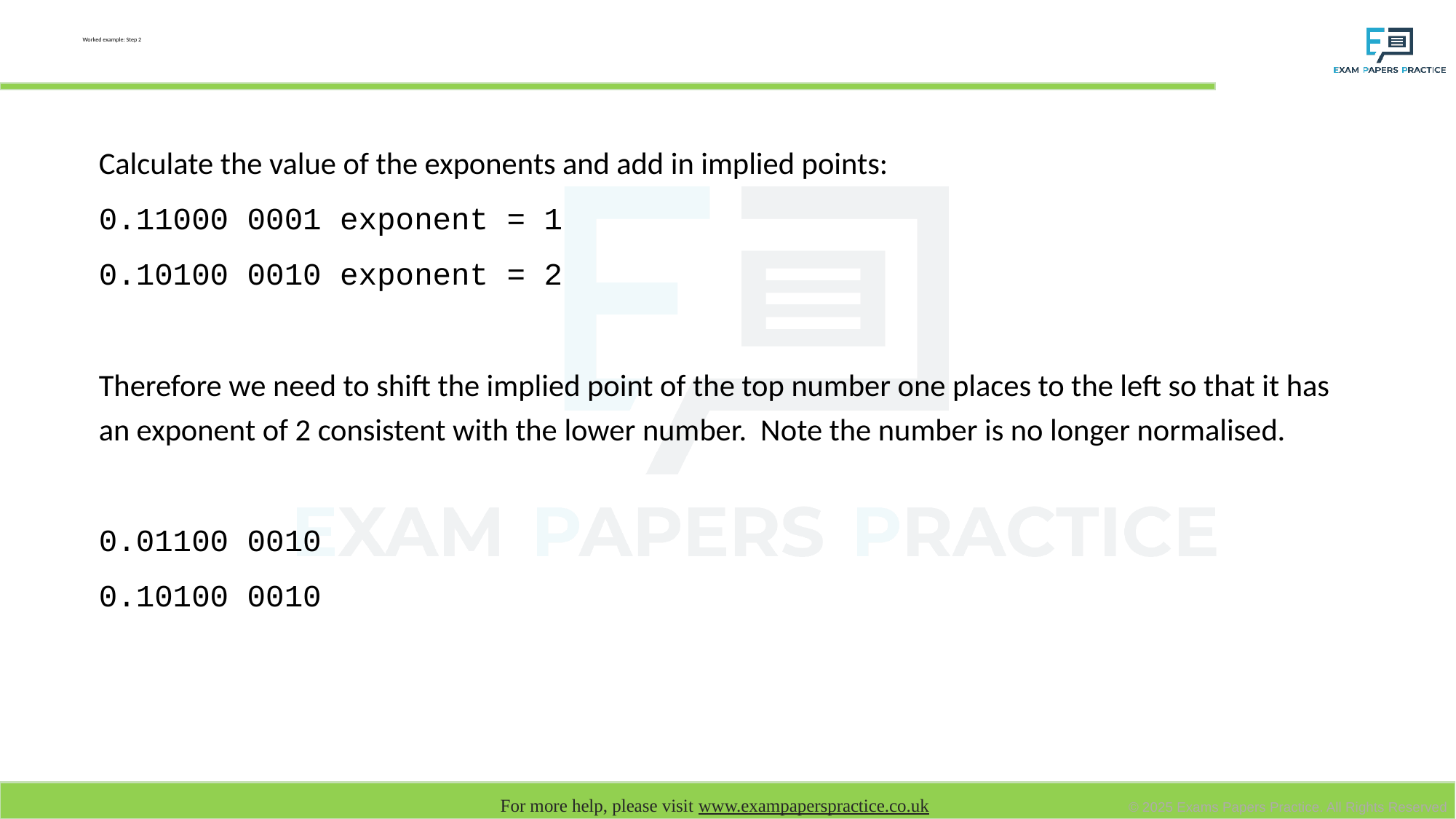

# Worked example: Step 2
Calculate the value of the exponents and add in implied points:
0.11000 0001 exponent = 1
0.10100 0010 exponent = 2

Therefore we need to shift the implied point of the top number one places to the left so that it has an exponent of 2 consistent with the lower number.  Note the number is no longer normalised.

0.01100 0010
0.10100 0010